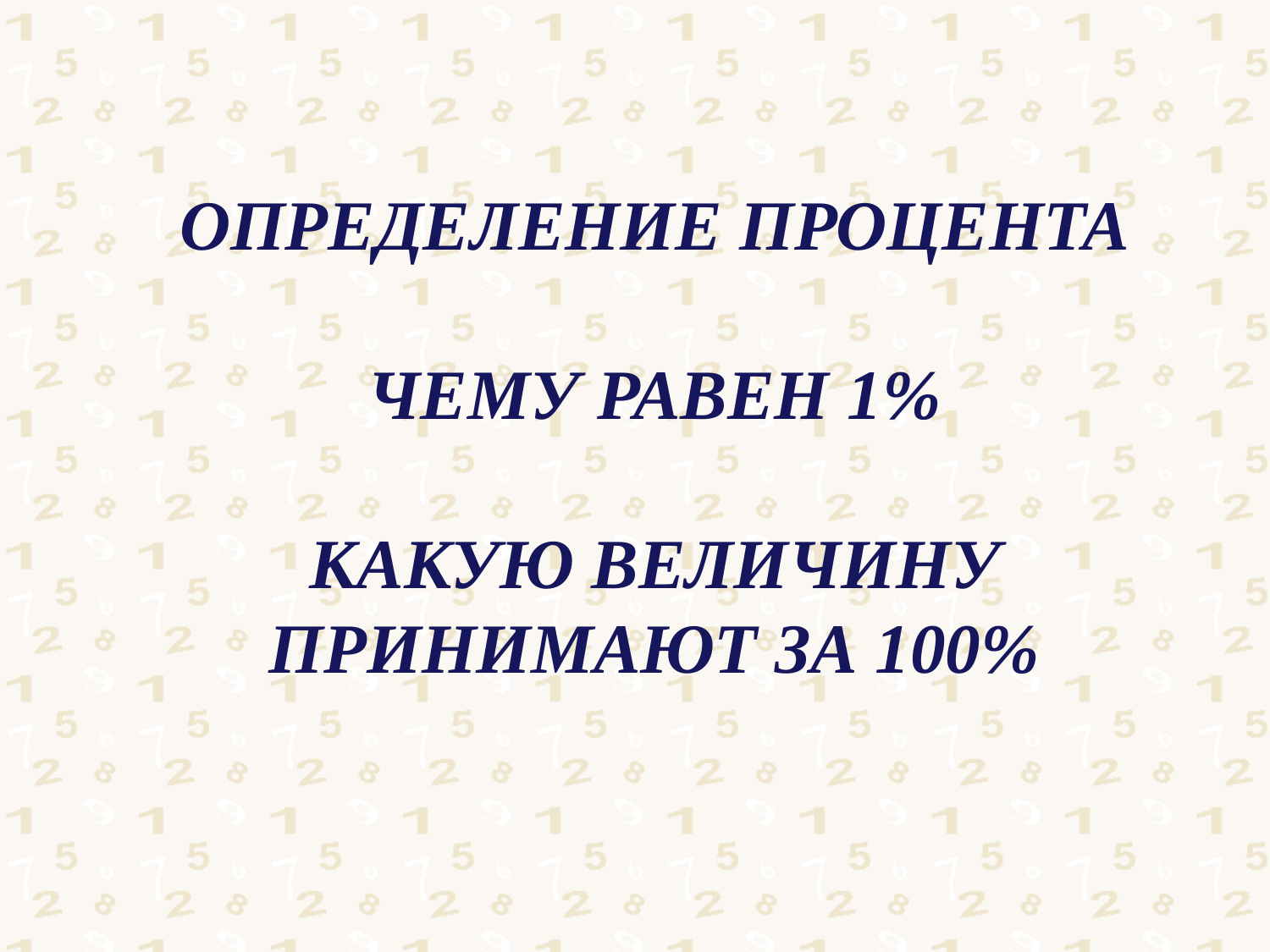

# ОПРЕДЕЛЕНИЕ ПРОЦЕНТА ЧЕМУ РАВЕН 1% КАКУЮ ВЕЛИЧИНУ ПРИНИМАЮТ ЗА 100%